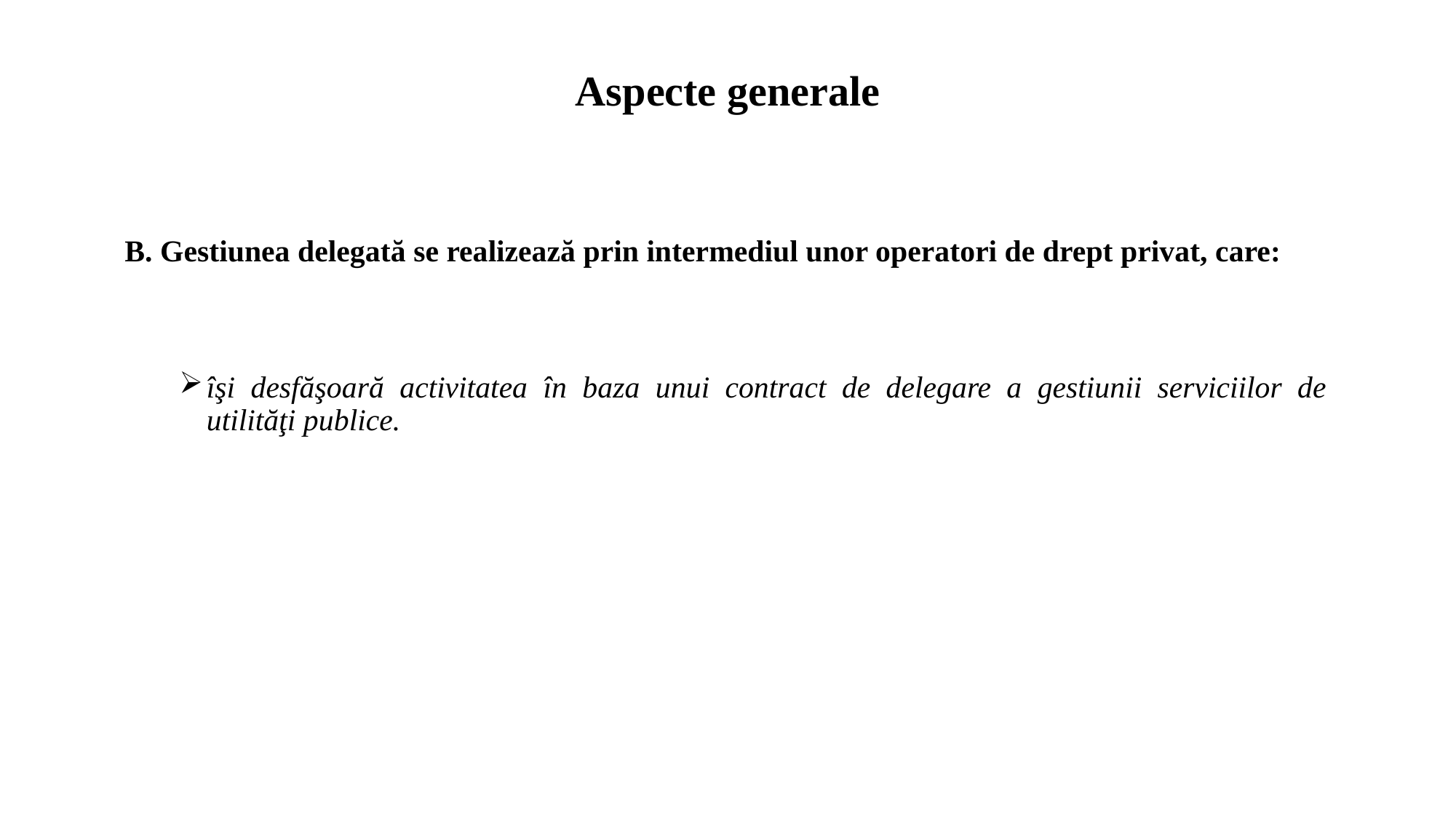

# Aspecte generale

B. Gestiunea delegată se realizează prin intermediul unor operatori de drept privat, care:

îşi desfăşoară activitatea în baza unui contract de delegare a gestiunii serviciilor de utilităţi publice.